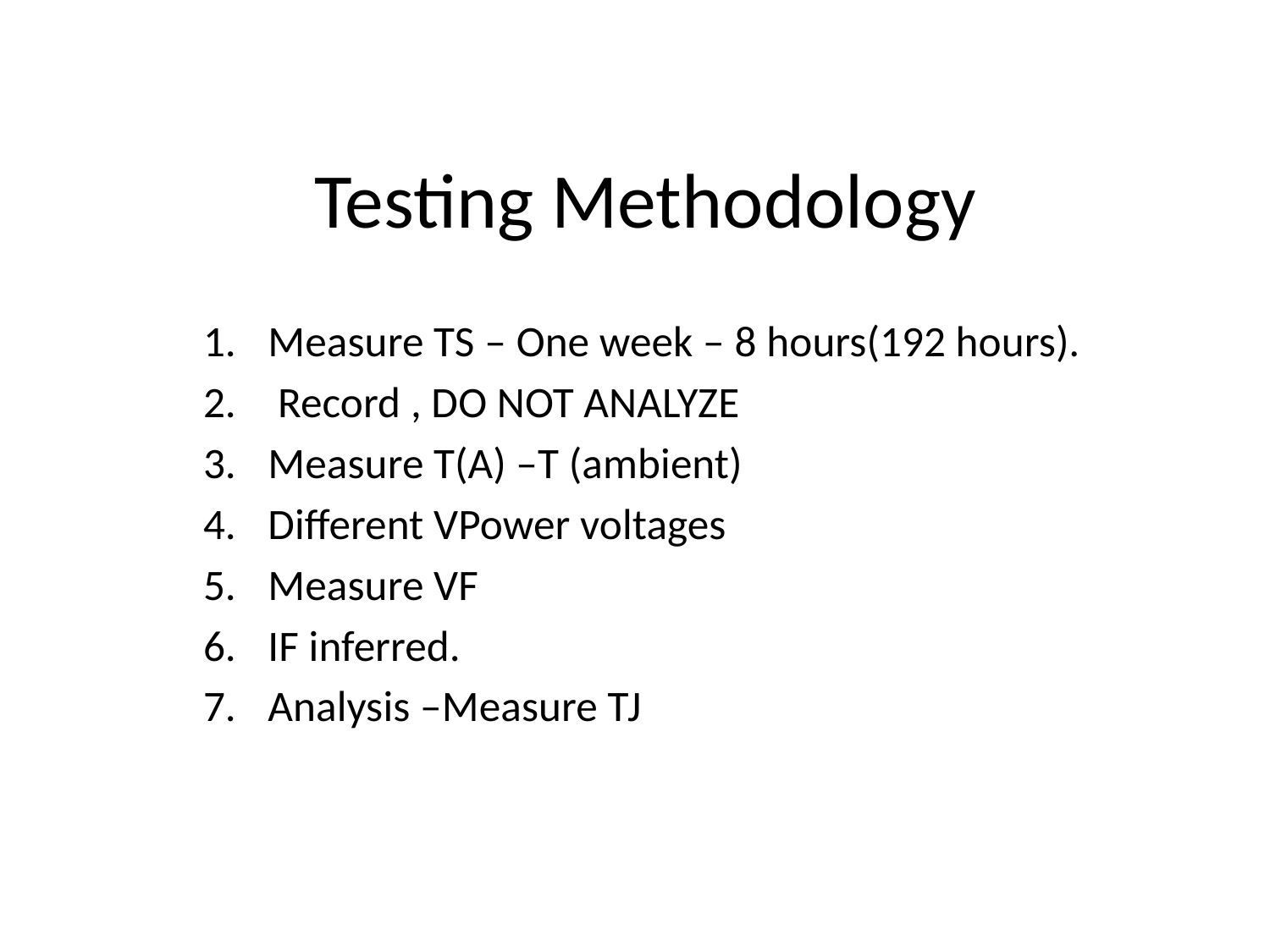

# Testing Methodology
Measure TS – One week – 8 hours(192 hours).
 Record , DO NOT ANALYZE
Measure T(A) –T (ambient)
Different VPower voltages
Measure VF
IF inferred.
Analysis –Measure TJ